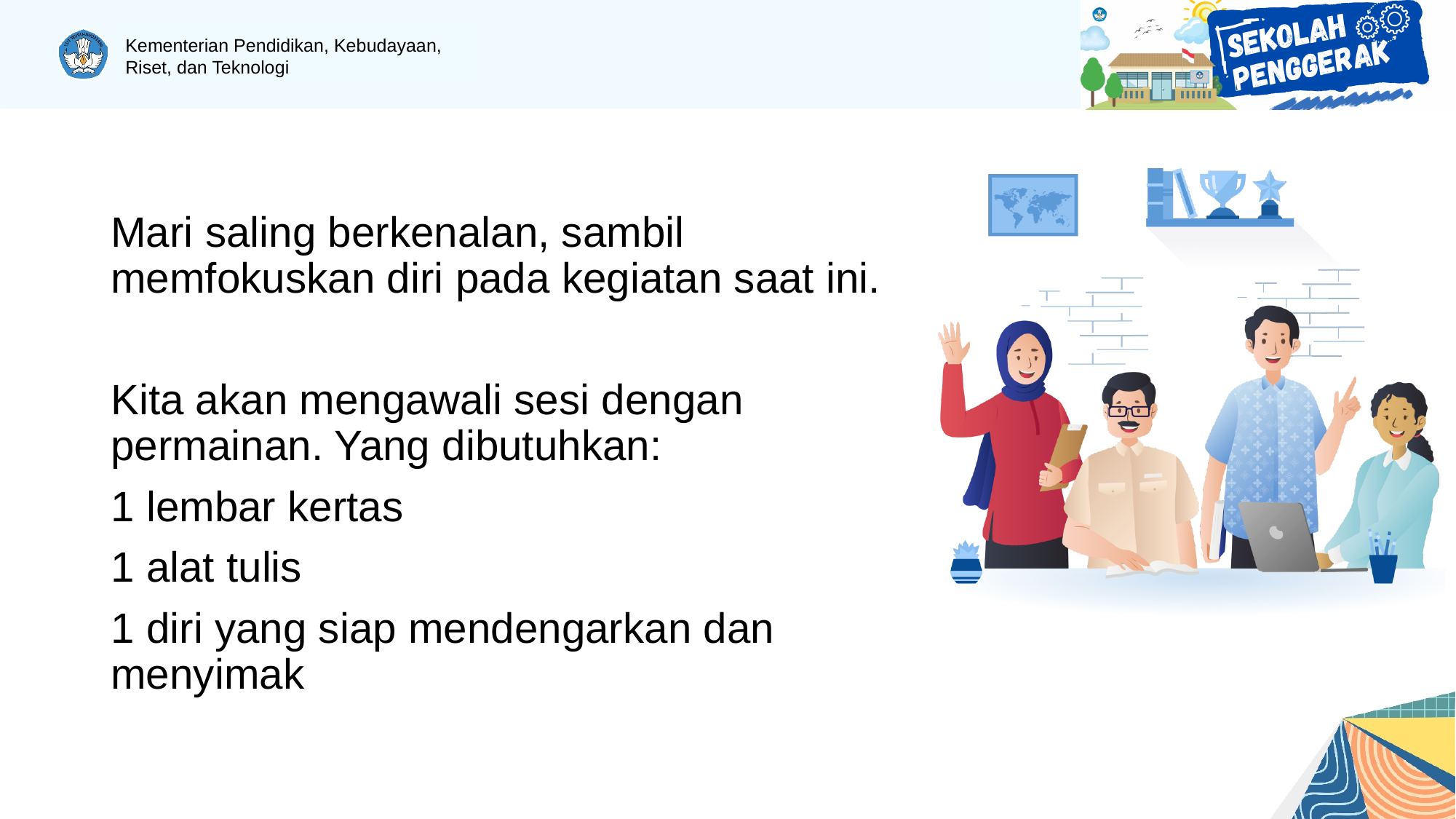

Mari saling berkenalan, sambil memfokuskan diri pada kegiatan saat ini.

Kita akan mengawali sesi dengan permainan. Yang dibutuhkan:
1 lembar kertas
1 alat tulis
1 diri yang siap mendengarkan dan menyimak